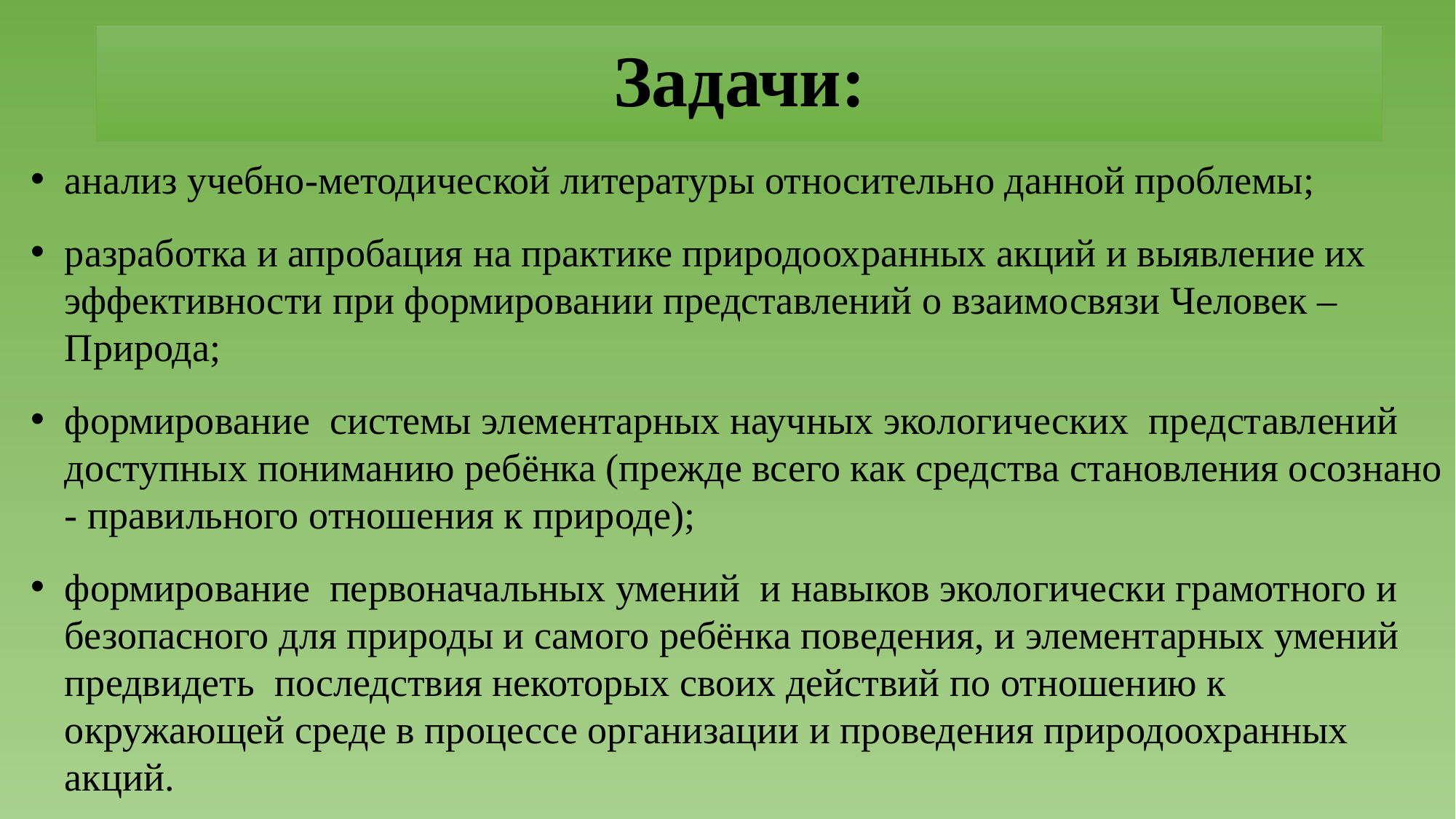

# Задачи:
анализ учебно-методической литературы относительно данной проблемы;

разработка и апробация на практике природоохранных акций и выявление их эффективности при формировании представлений о взаимосвязи Человек – Природа;

формирование  системы элементарных научных экологических  представлений доступных пониманию ребёнка (прежде всего как средства становления осознано - правильного отношения к природе);

формирование  первоначальных умений  и навыков экологически грамотного и безопасного для природы и самого ребёнка поведения, и элементарных умений предвидеть  последствия некоторых своих действий по отношению к окружающей среде в процессе организации и проведения природоохранных акций.